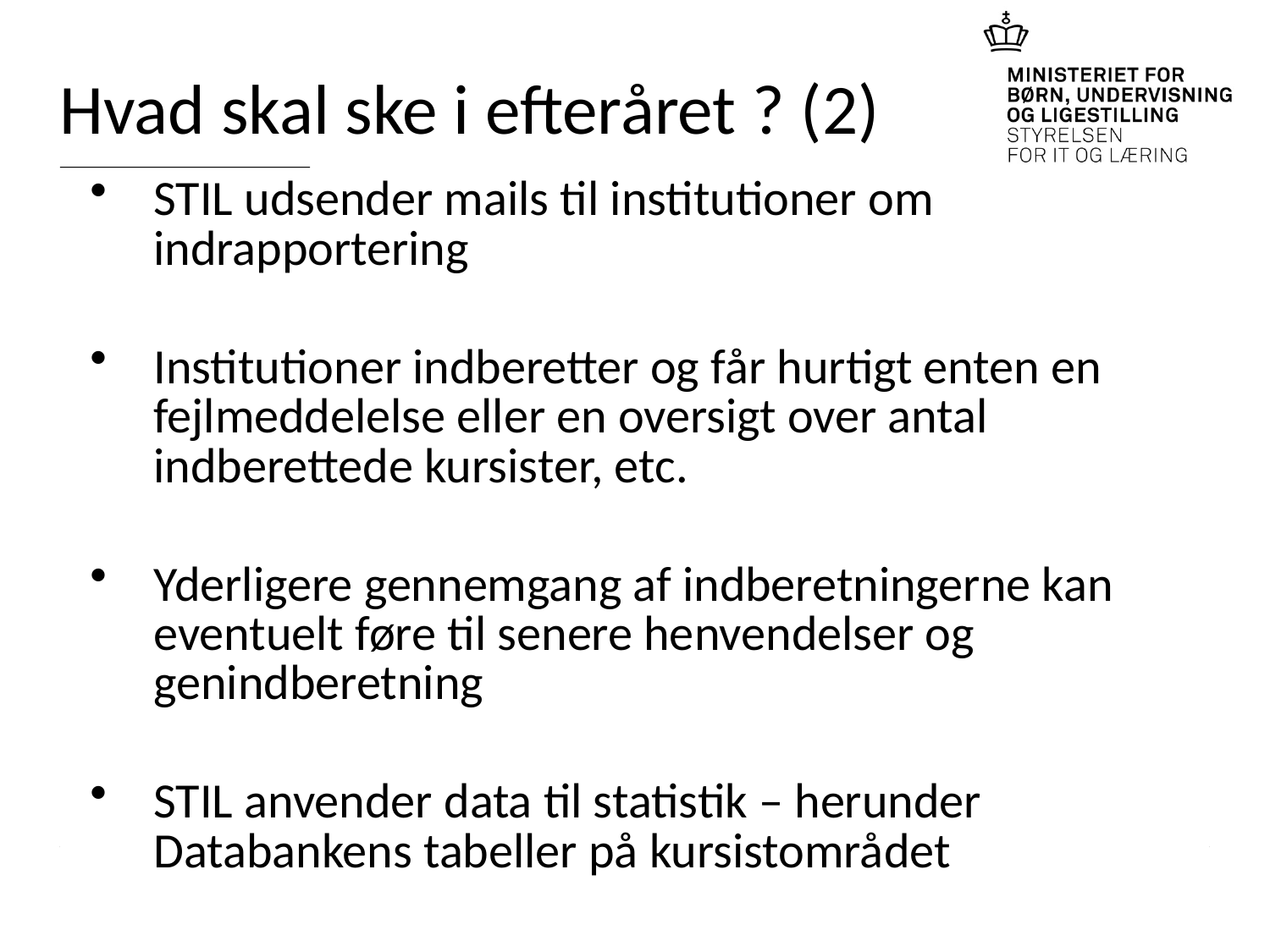

# Hvad skal ske i efteråret ? (2)
STIL udsender mails til institutioner om indrapportering

Institutioner indberetter og får hurtigt enten en fejlmeddelelse eller en oversigt over antal indberettede kursister, etc.

Yderligere gennemgang af indberetningerne kan eventuelt føre til senere henvendelser og genindberetning

STIL anvender data til statistik – herunder Databankens tabeller på kursistområdet